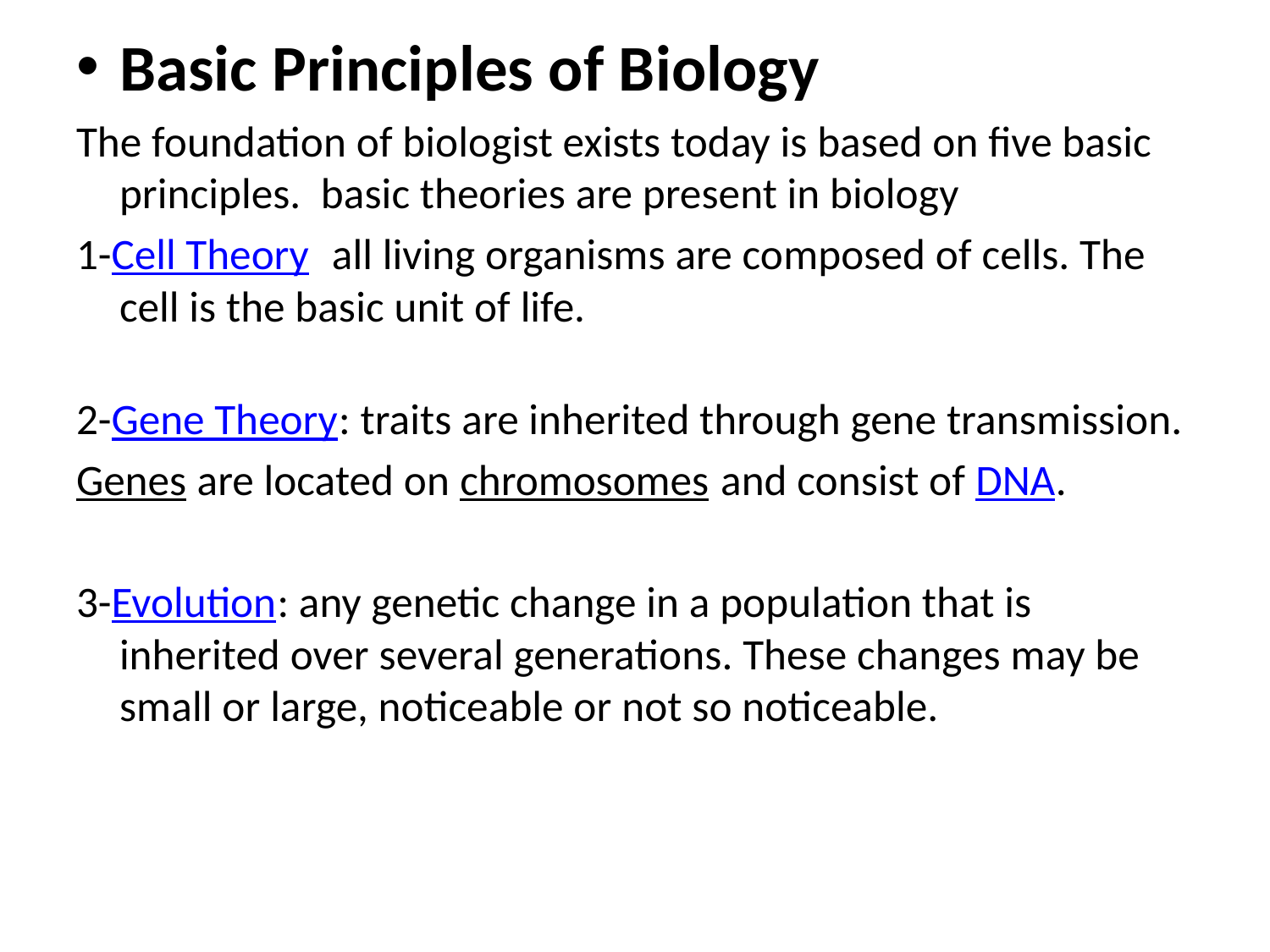

Basic Principles of Biology
The foundation of biologist exists today is based on five basic principles.  basic theories are present in biology
1-Cell Theory: all living organisms are composed of cells. The cell is the basic unit of life.
2-Gene Theory: traits are inherited through gene transmission.
Genes are located on chromosomes and consist of DNA.

3-Evolution: any genetic change in a population that is inherited over several generations. These changes may be small or large, noticeable or not so noticeable.

#